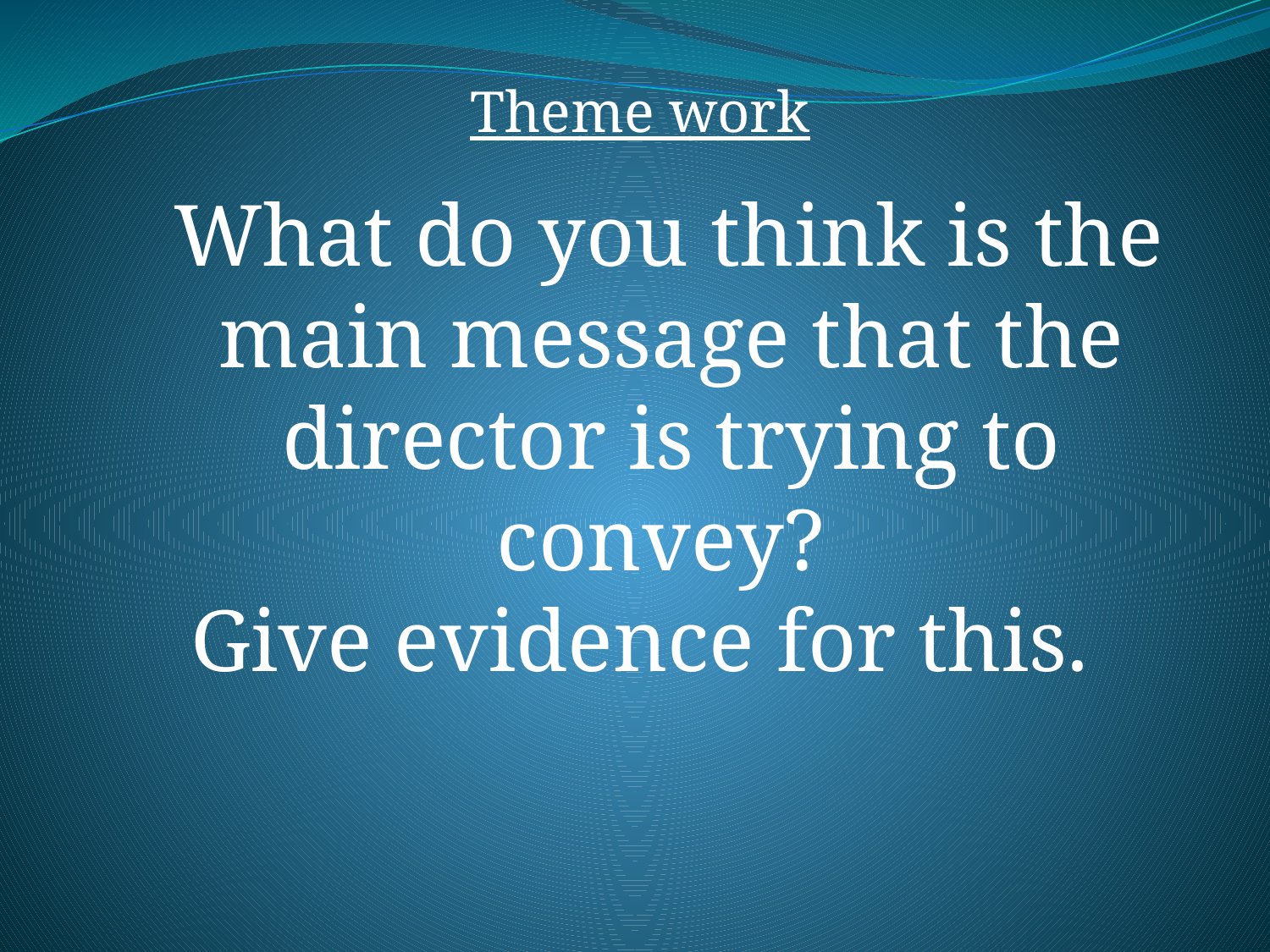

Theme work

    What do you think is the main message that the director is trying to convey?
Give evidence for this.